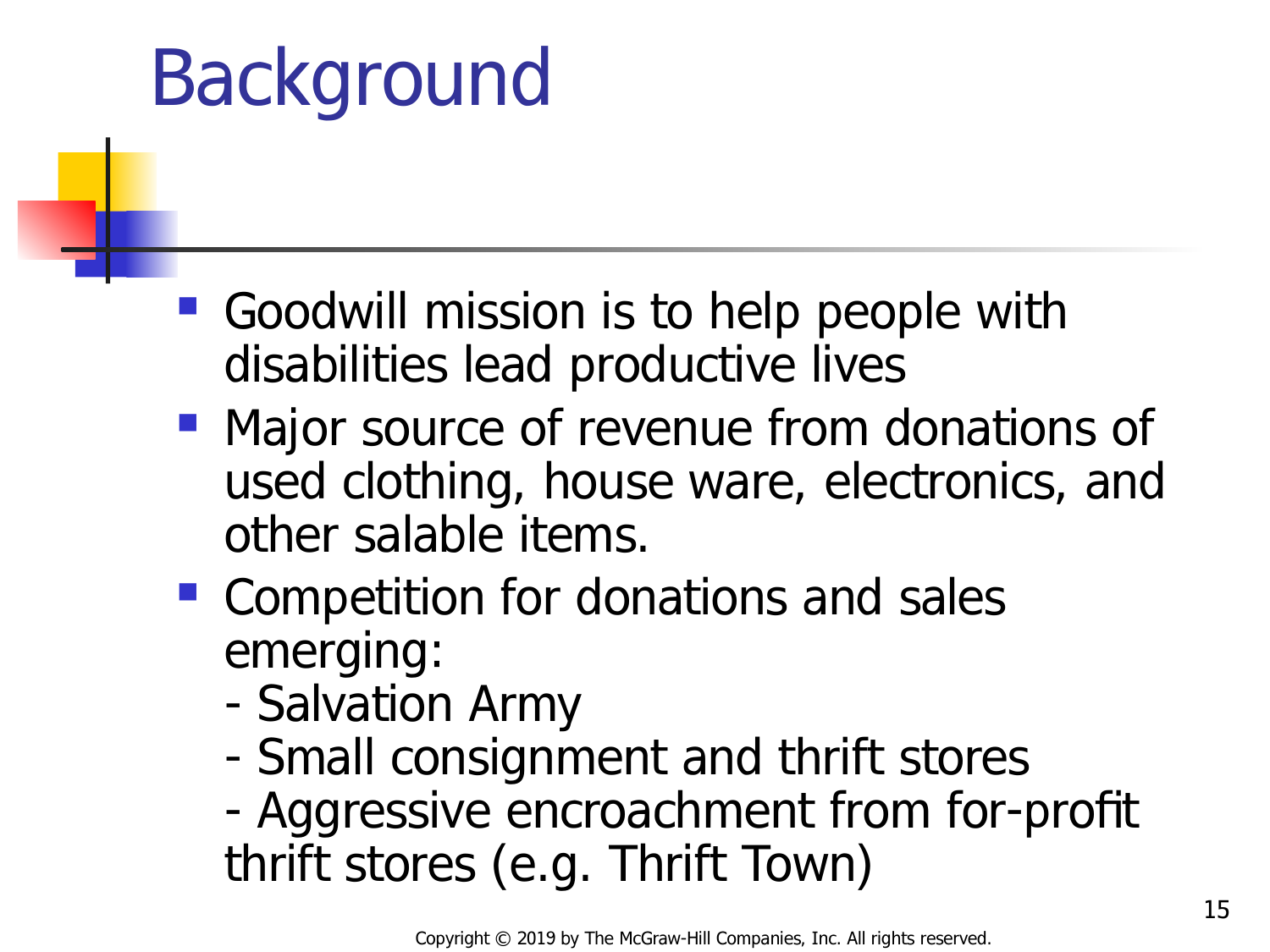

# Background
Goodwill mission is to help people with disabilities lead productive lives
Major source of revenue from donations of used clothing, house ware, electronics, and other salable items.
Competition for donations and sales emerging:
- Salvation Army
- Small consignment and thrift stores
- Aggressive encroachment from for-profit thrift stores (e.g. Thrift Town)
15
Copyright © 2019 by The McGraw-Hill Companies, Inc. All rights reserved.